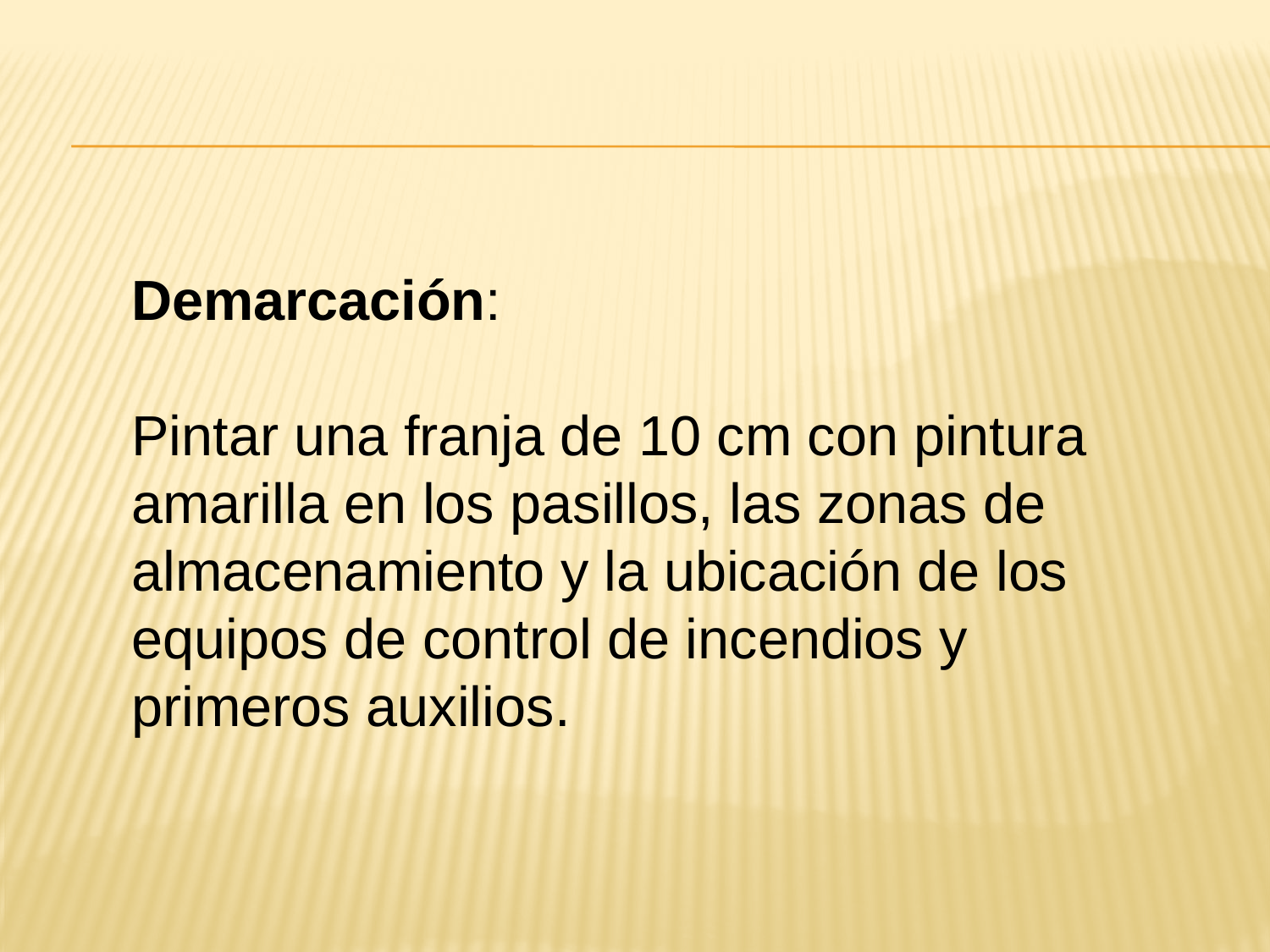

#
Demarcación:

Pintar una franja de 10 cm con pintura amarilla en los pasillos, las zonas de almacenamiento y la ubicación de los equipos de control de incendios y primeros auxilios.